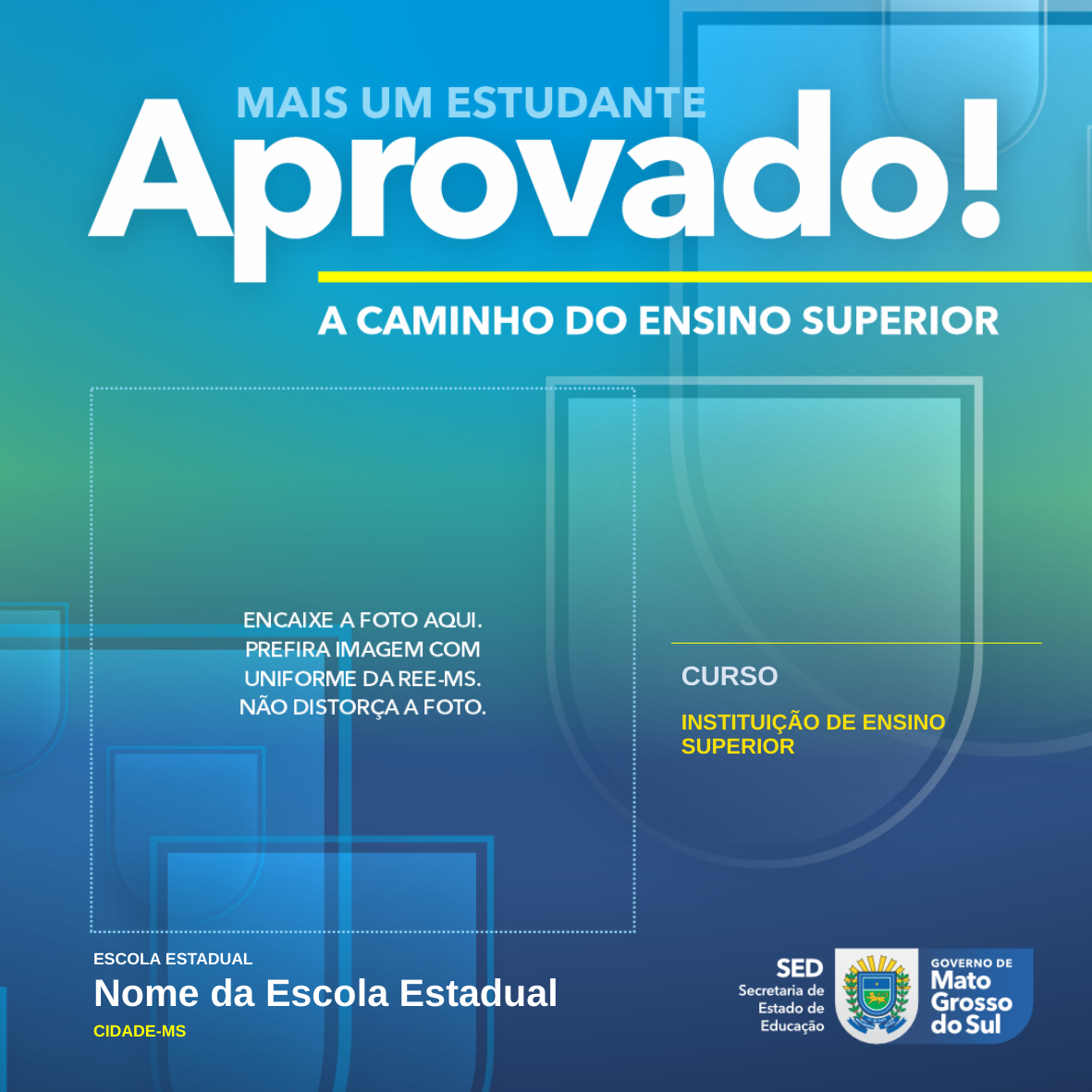

#
CURSO
INSTITUIÇÃO DE ENSINO SUPERIOR
ESCOLA ESTADUAL
Nome da Escola Estadual
CIDADE-MS